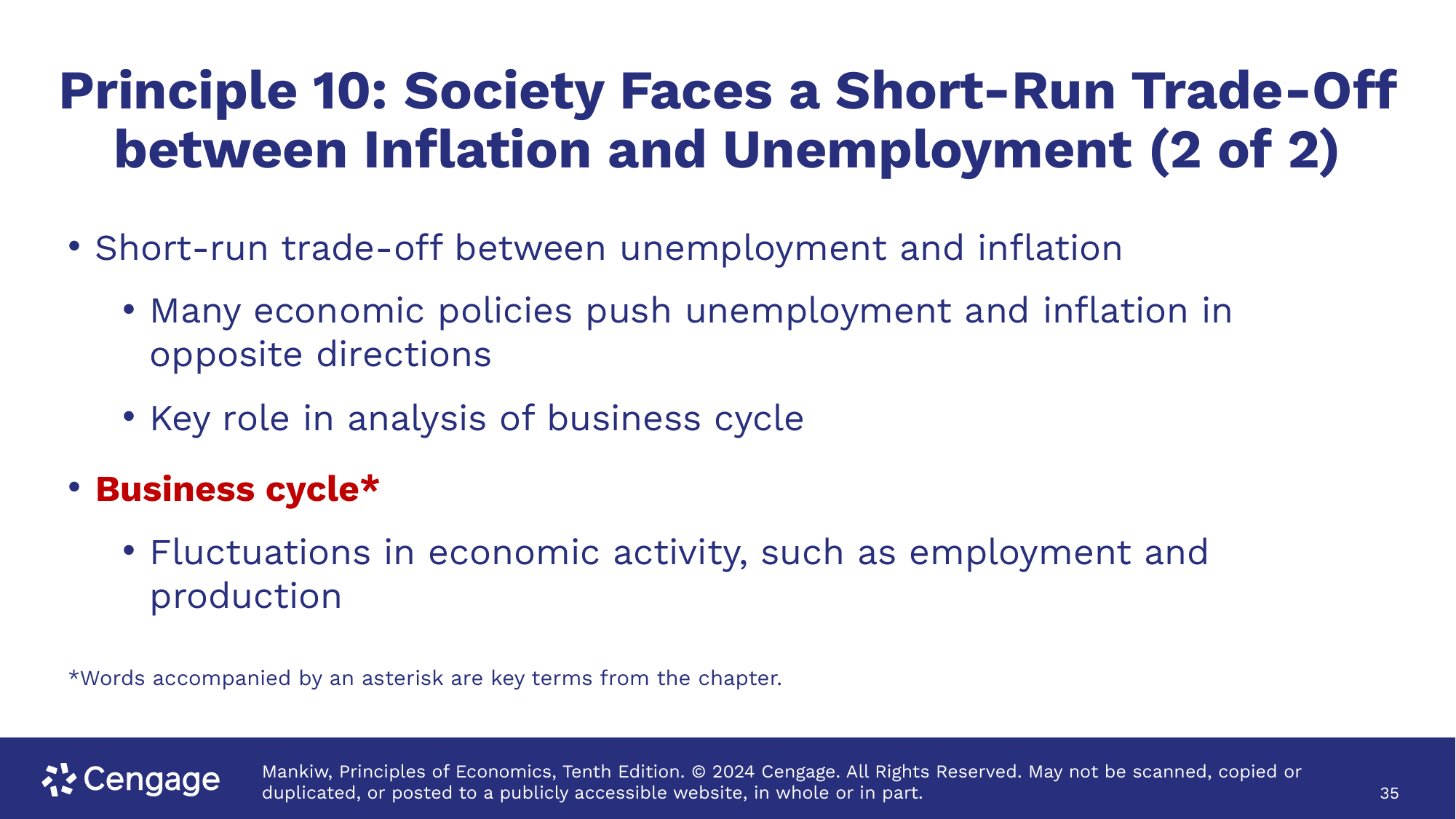

# Principle 10: Society Faces a Short-Run Trade-Off between Inflation and Unemployment (2 of 2)
Short-run trade-off between unemployment and inflation
Many economic policies push unemployment and inflation in opposite directions
Key role in analysis of business cycle
Business cycle*
Fluctuations in economic activity, such as employment and production
*Words accompanied by an asterisk are key terms from the chapter.